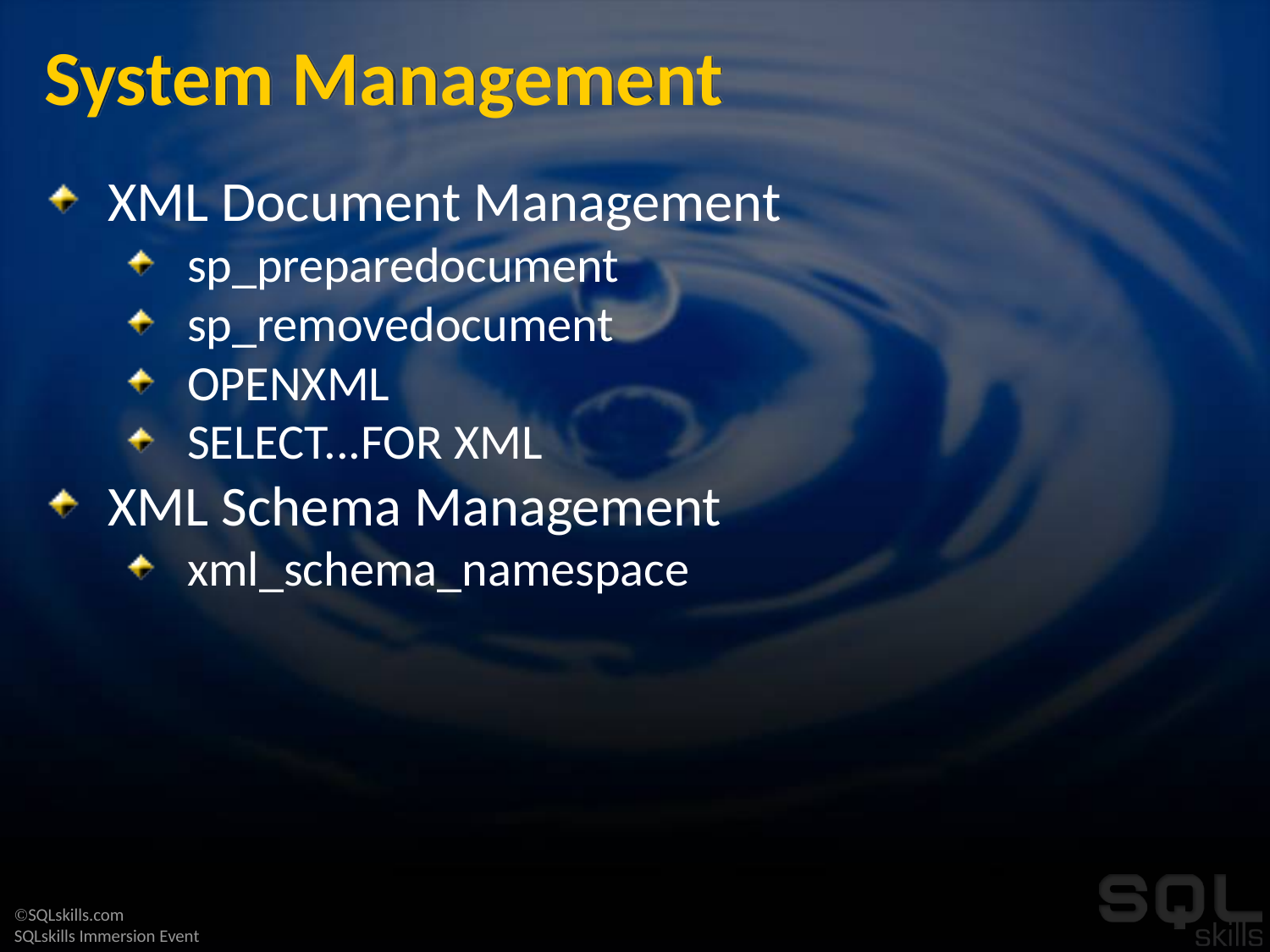

# System Management
XML Document Management
sp_preparedocument
sp_removedocument
OPENXML
SELECT...FOR XML
XML Schema Management
xml_schema_namespace